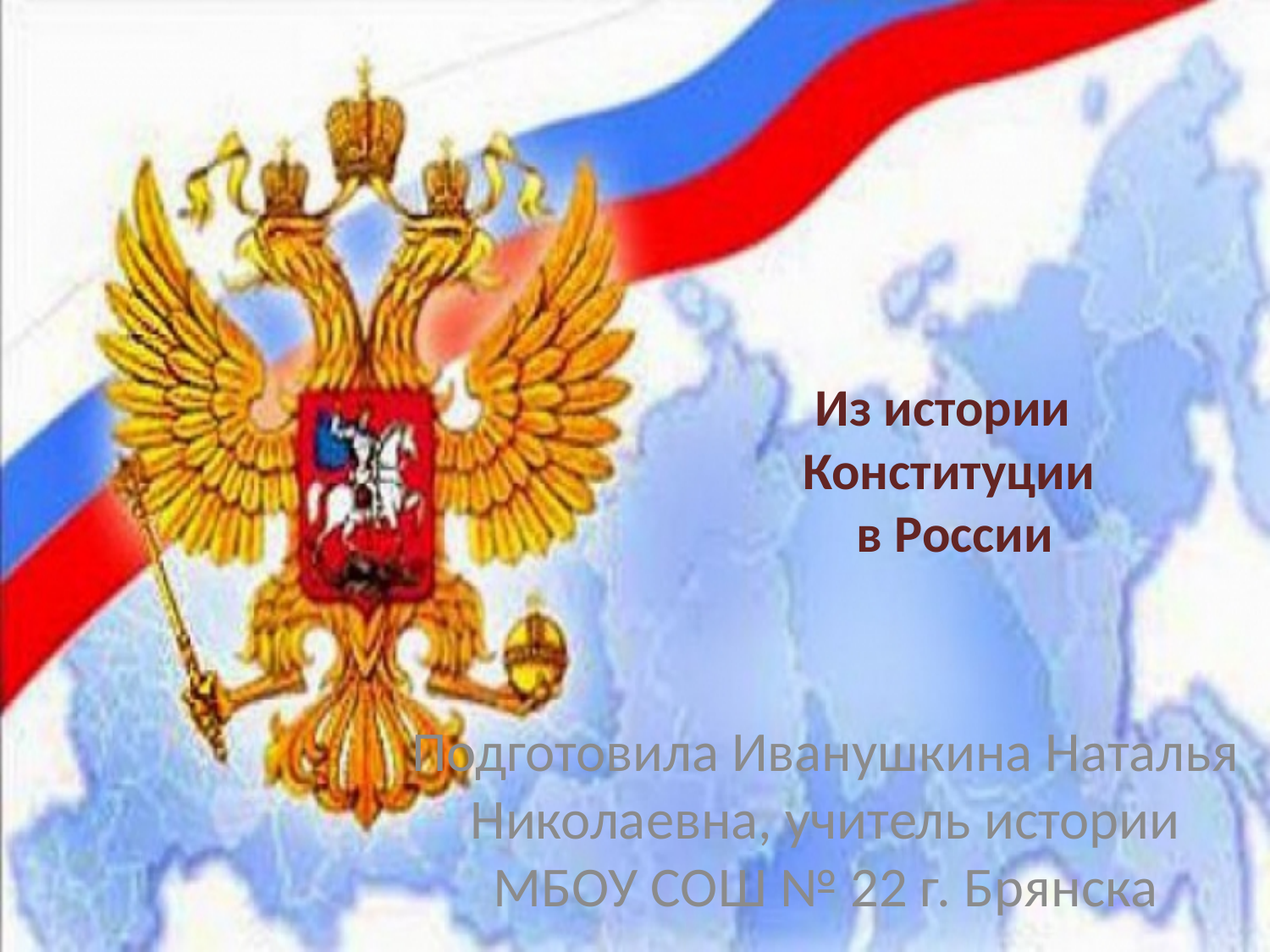

# Из истории Конституции в России
Подготовила Иванушкина Наталья Николаевна, учитель истории МБОУ СОШ № 22 г. Брянска